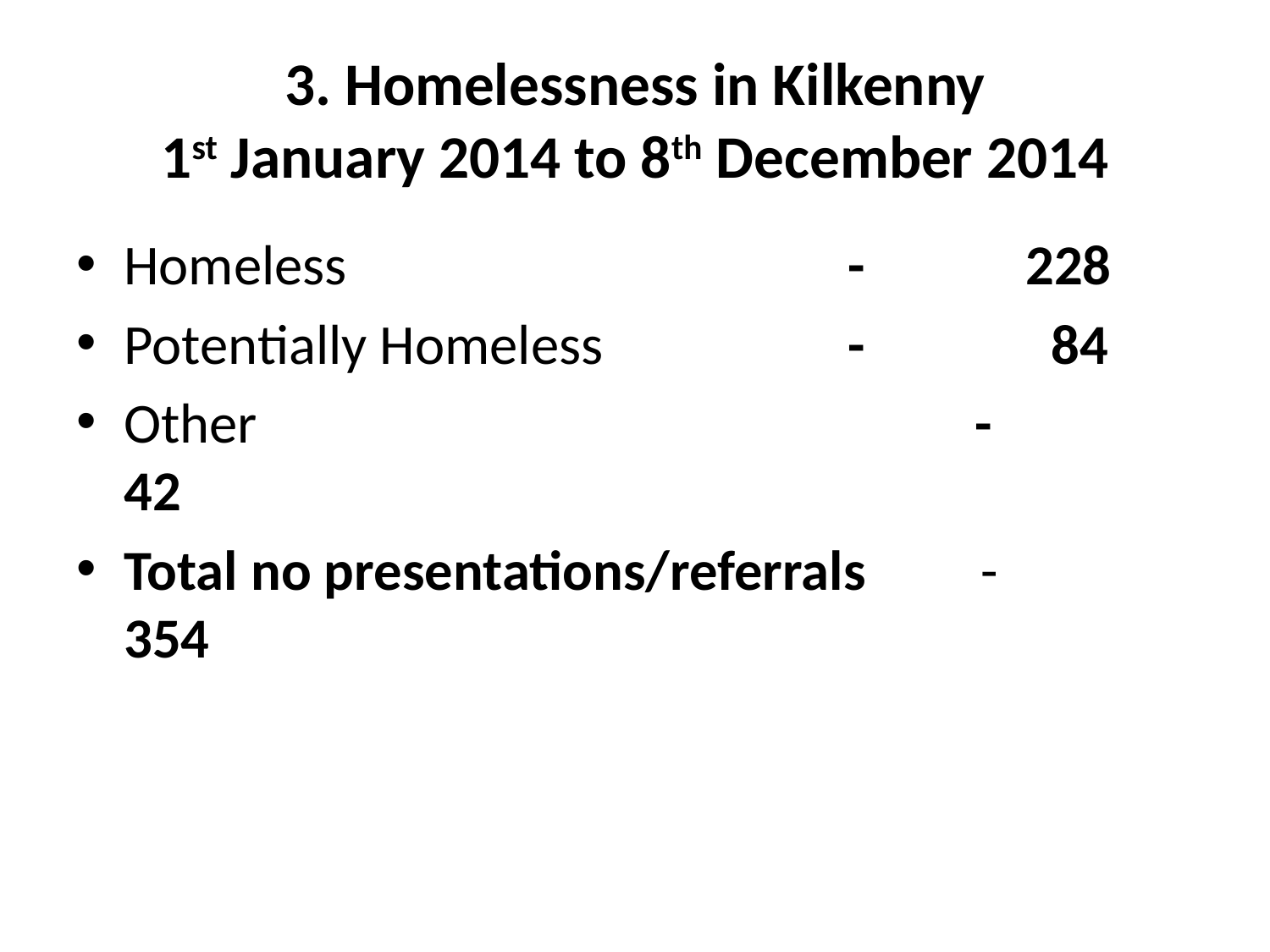

# 3. Homelessness in Kilkenny 1st January 2014 to 8th December 2014
Homeless				       -	           228
Potentially Homeless 		       -	             84
Other					       -	             42
Total no presentations/referrals         -             354